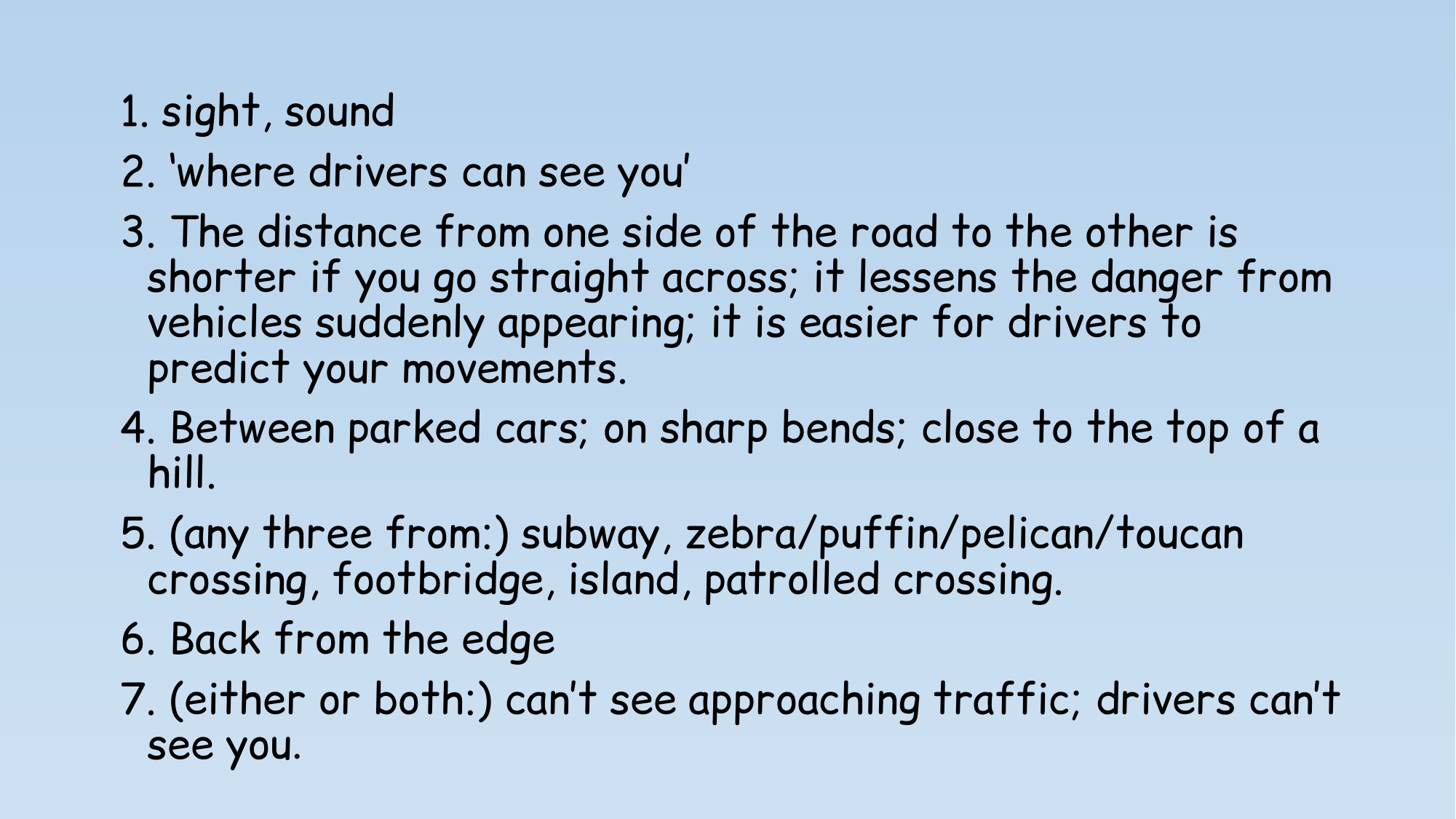

1. sight, sound
2. ‘where drivers can see you’
3. The distance from one side of the road to the other is shorter if you go straight across; it lessens the danger from vehicles suddenly appearing; it is easier for drivers to predict your movements.
4. Between parked cars; on sharp bends; close to the top of a hill.
5. (any three from:) subway, zebra/puffin/pelican/toucan crossing, footbridge, island, patrolled crossing.
6. Back from the edge
7. (either or both:) can’t see approaching traffic; drivers can’t see you.